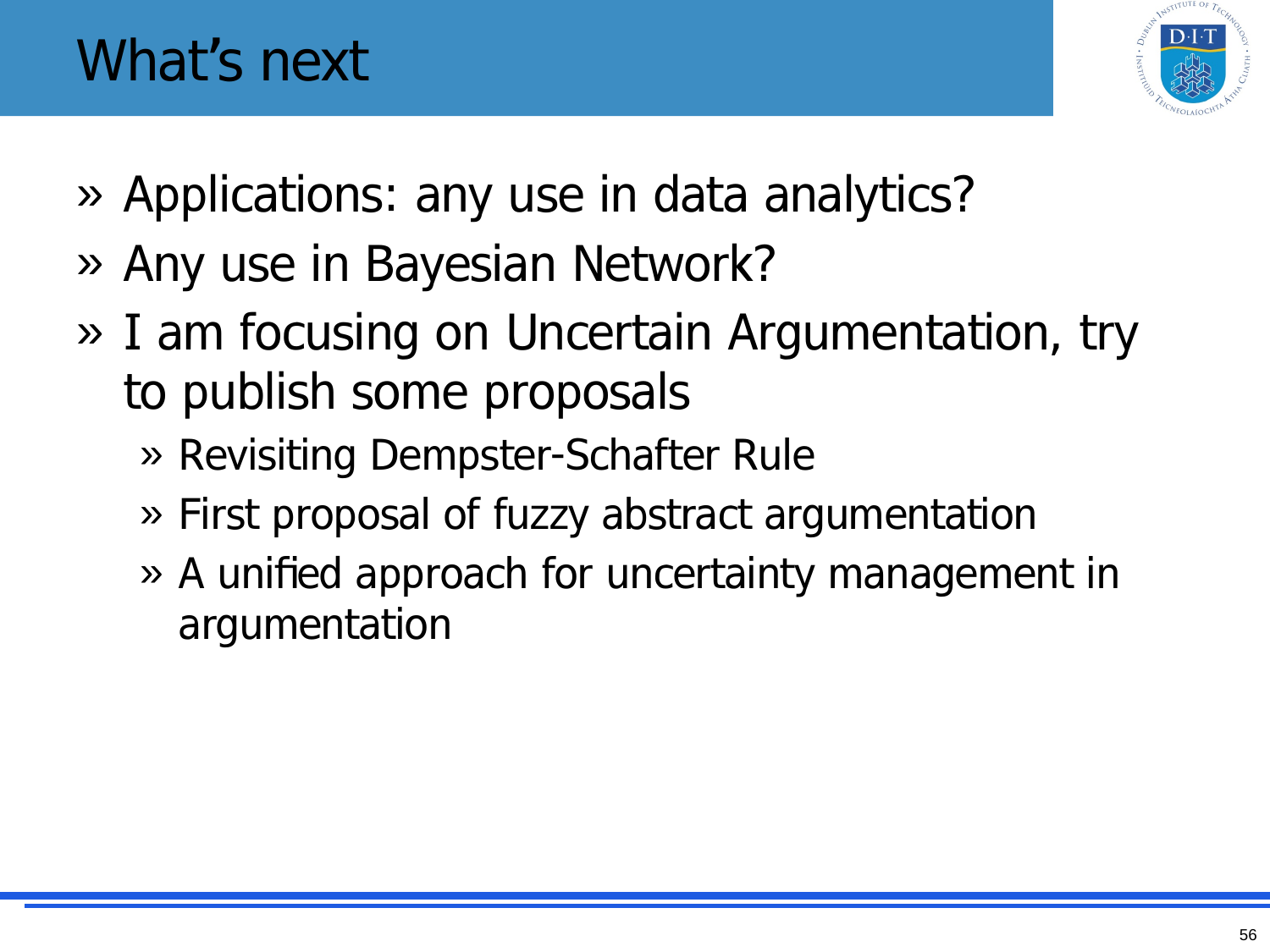

# What’s next
Applications: any use in data analytics?
Any use in Bayesian Network?
I am focusing on Uncertain Argumentation, try to publish some proposals
Revisiting Dempster-Schafter Rule
First proposal of fuzzy abstract argumentation
A unified approach for uncertainty management in argumentation
56